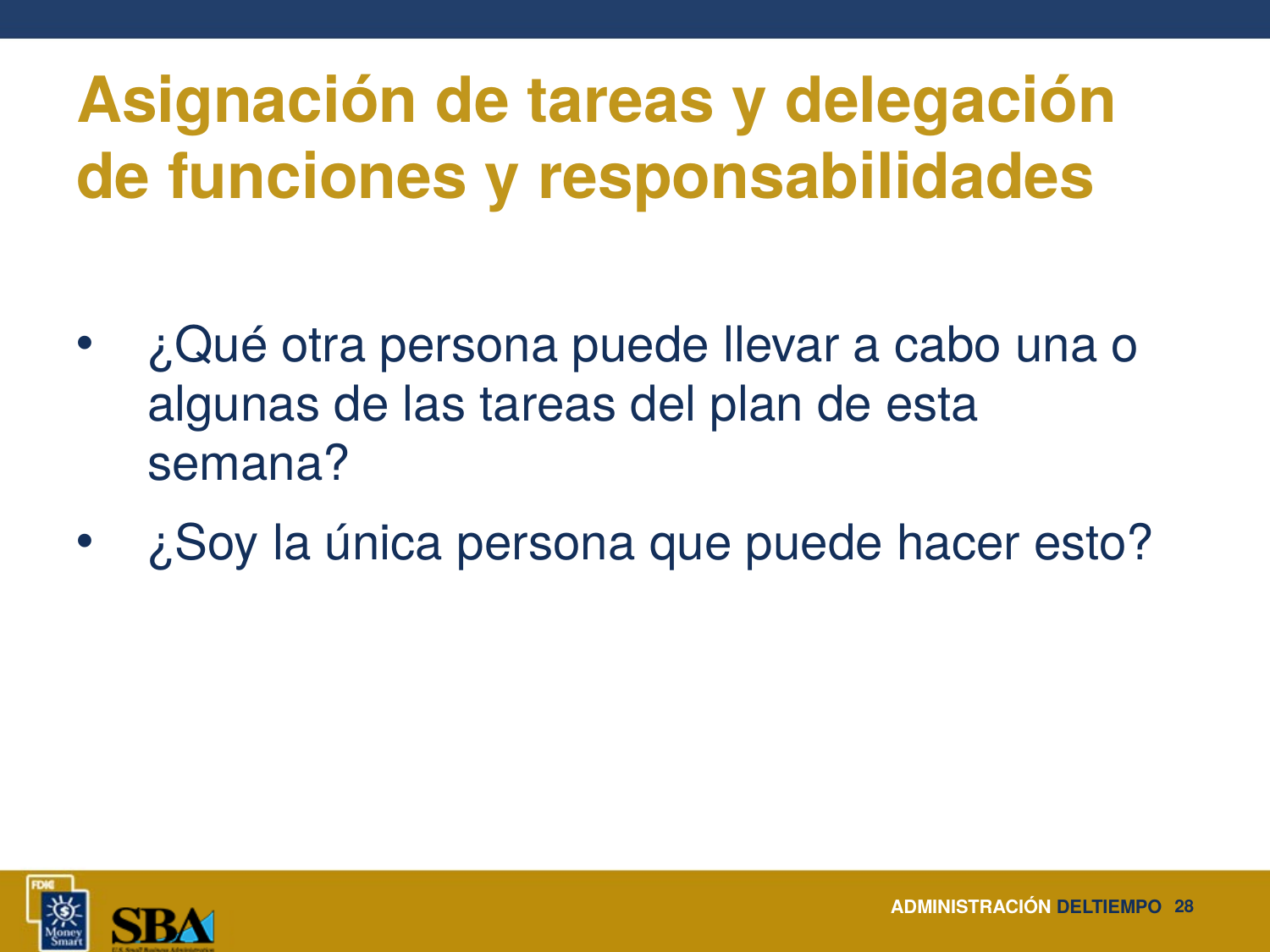

# Asignación de tareas y delegación de funciones y responsabilidades

¿Qué otra persona puede llevar a cabo una o algunas de las tareas del plan de esta semana?
¿Soy la única persona que puede hacer esto?